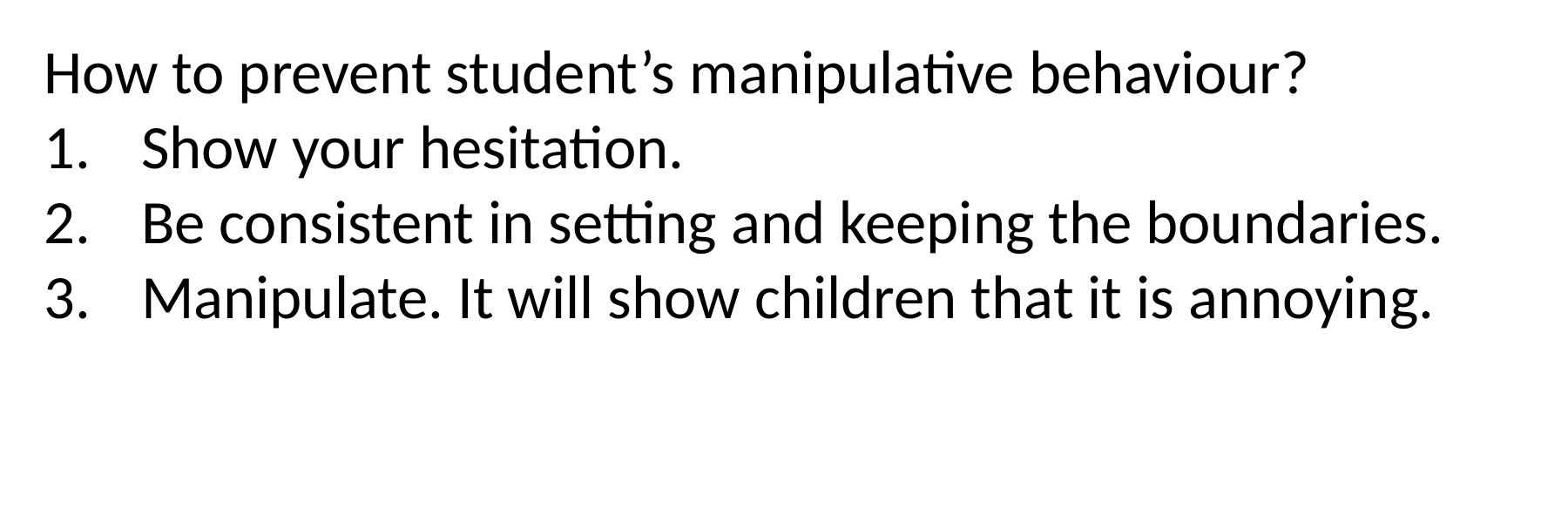

How to prevent student’s manipulative behaviour?
Show your hesitation.
Be consistent in setting and keeping the boundaries.
Manipulate. It will show children that it is annoying.